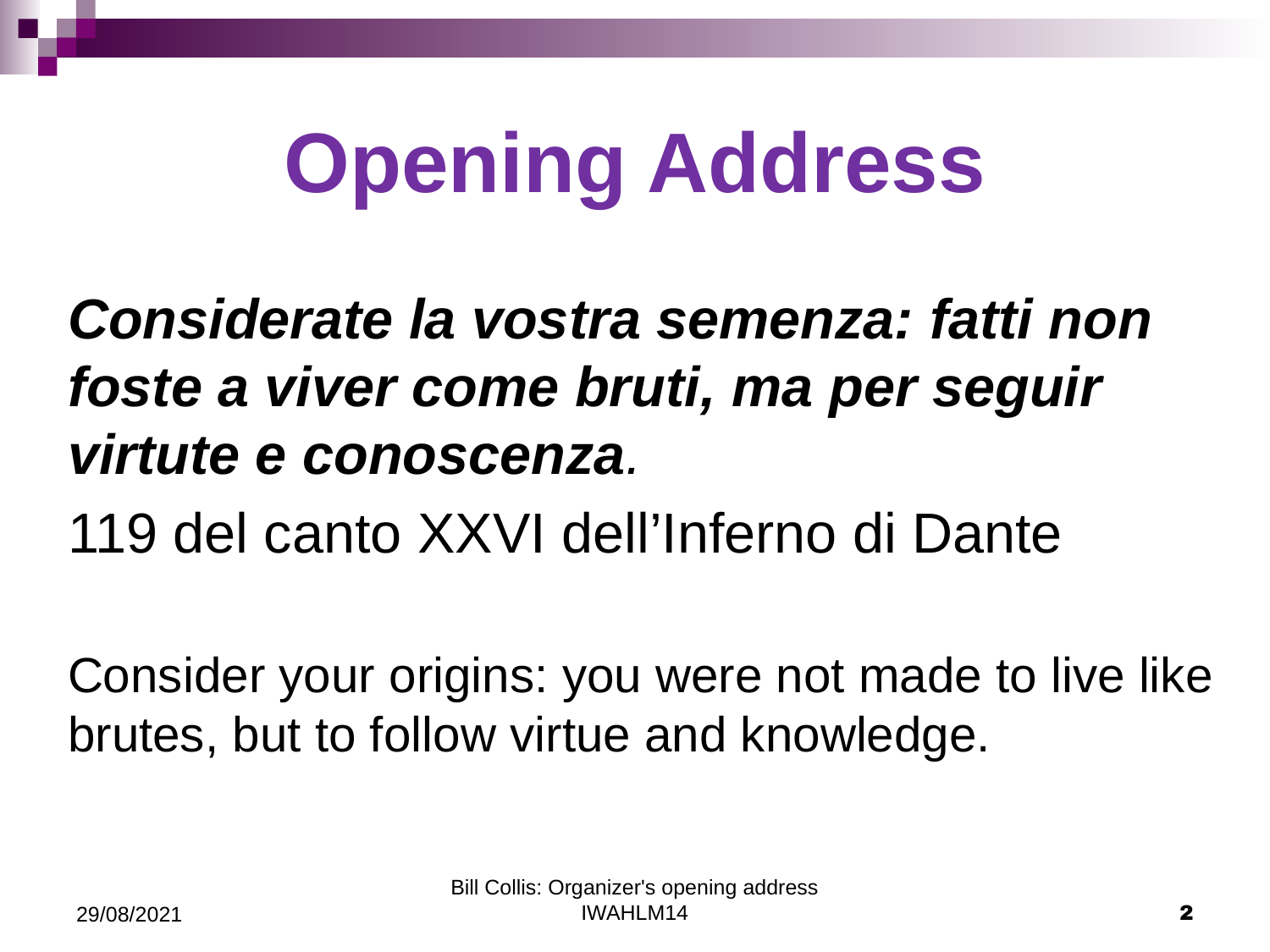

# Opening Address
Considerate la vostra semenza: fatti non foste a viver come bruti, ma per seguir virtute e conoscenza.
119 del canto XXVI dell’Inferno di Dante
Consider your origins: you were not made to live like brutes, but to follow virtue and knowledge.

29/08/2021
Bill Collis: Organizer's opening address IWAHLM14
2